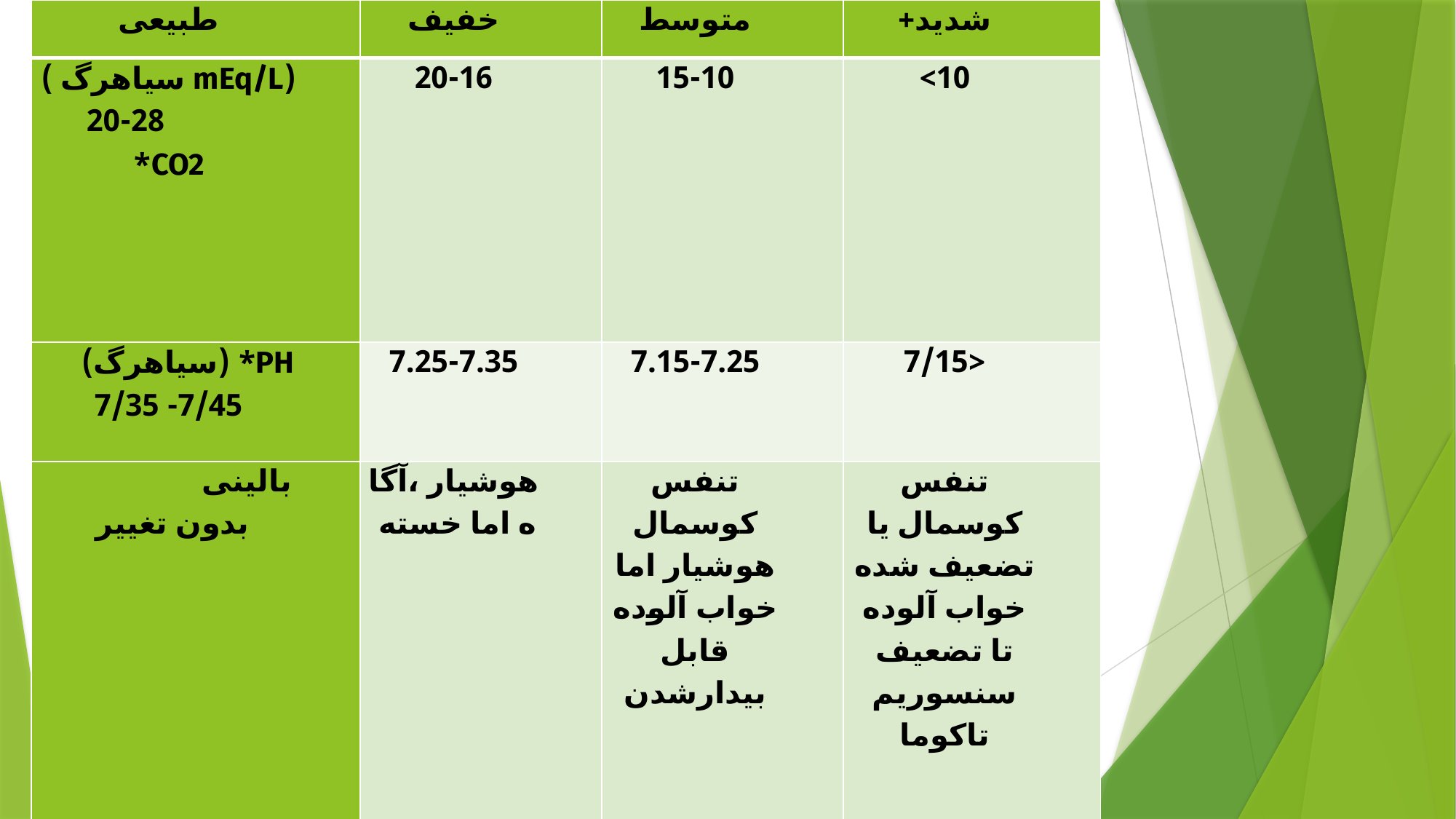

دسته بندی کتواسیدوز دیابتی

| طبیعی | خفیف | متوسط | شدید+ |
| --- | --- | --- | --- |
| (mEq/L سیاهرگ ) 28-20 CO2\* | 20-16 | 15-10 | 10> |
| PH\* (سیاهرگ) 7/45- 7/35 | 7.25-7.35 | 7.15-7.25 | <7/15 |
| بالینی بدون تغییر | هوشیار ،آگاه اما خسته | تنفس کوسمال هوشیار اما خواب آلوده قابل بیدارشدن | تنفس کوسمال یا تضعیف شده خواب آلوده تا تضعیف سنسوریم تاکوما |
#